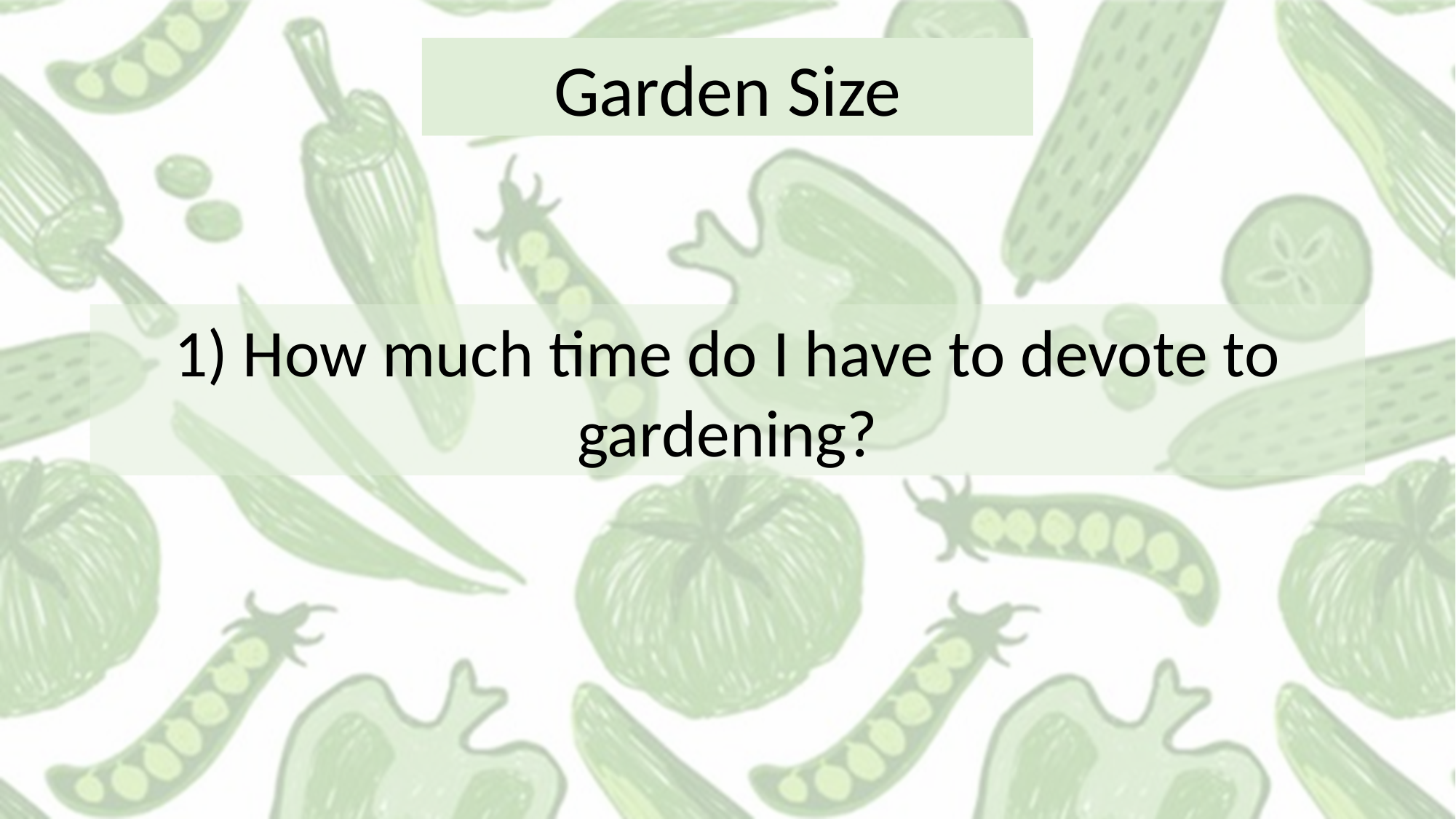

Garden Size
1) How much time do I have to devote to gardening?